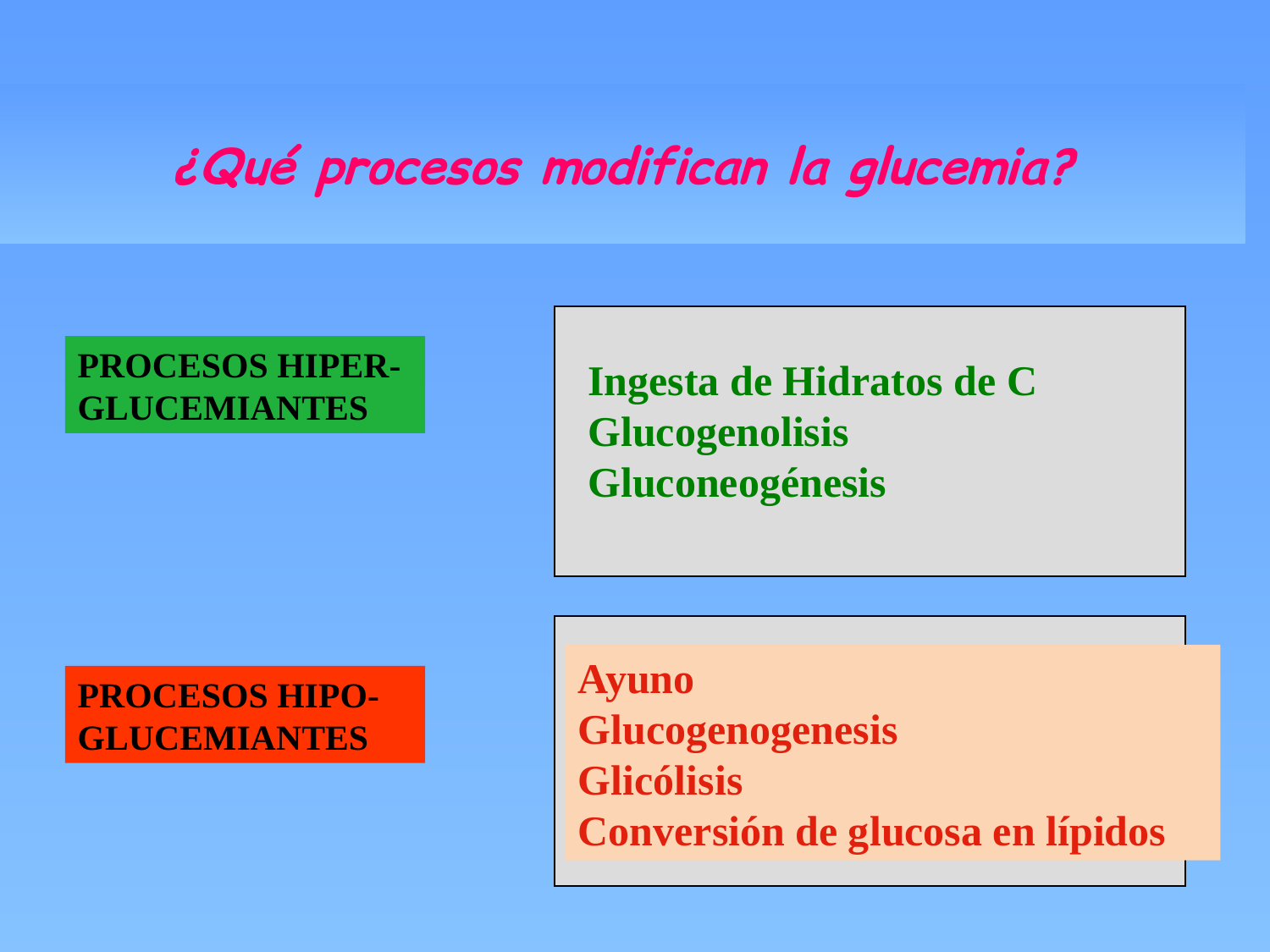

# ¿Qué procesos modifican la glucemia?

PROCESOS HIPER- GLUCEMIANTES
Ingesta de Hidratos de C Glucogenolisis
Gluconeogénesis

Ayuno
Glucogenogenesis
Glicólisis
Conversión de glucosa en lípidos
PROCESOS HIPO- GLUCEMIANTES